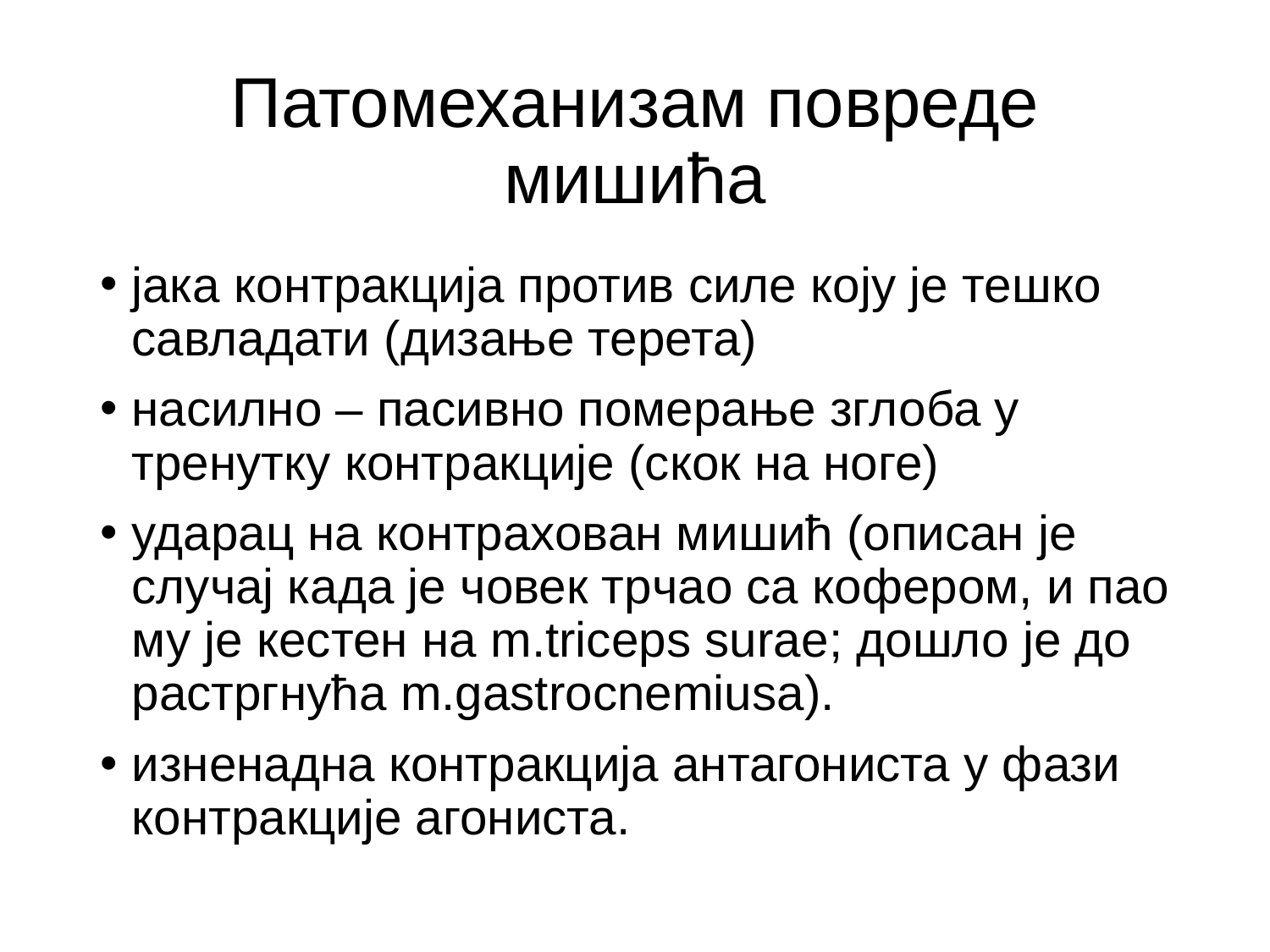

# Патомеханизам повреде мишића
јака контракција против силе коју је тешко савладати (дизање терета)
насилно – пасивно померање зглоба у тренутку контракције (скок на ноге)
ударац на контрахован мишић (описан је случај када је човек трчао са кофером, и пао му је кестен на m.triceps surae; дошло је до растргнућа m.gastrocnemiusa).
изненадна контракција антагониста у фази контракције агониста.